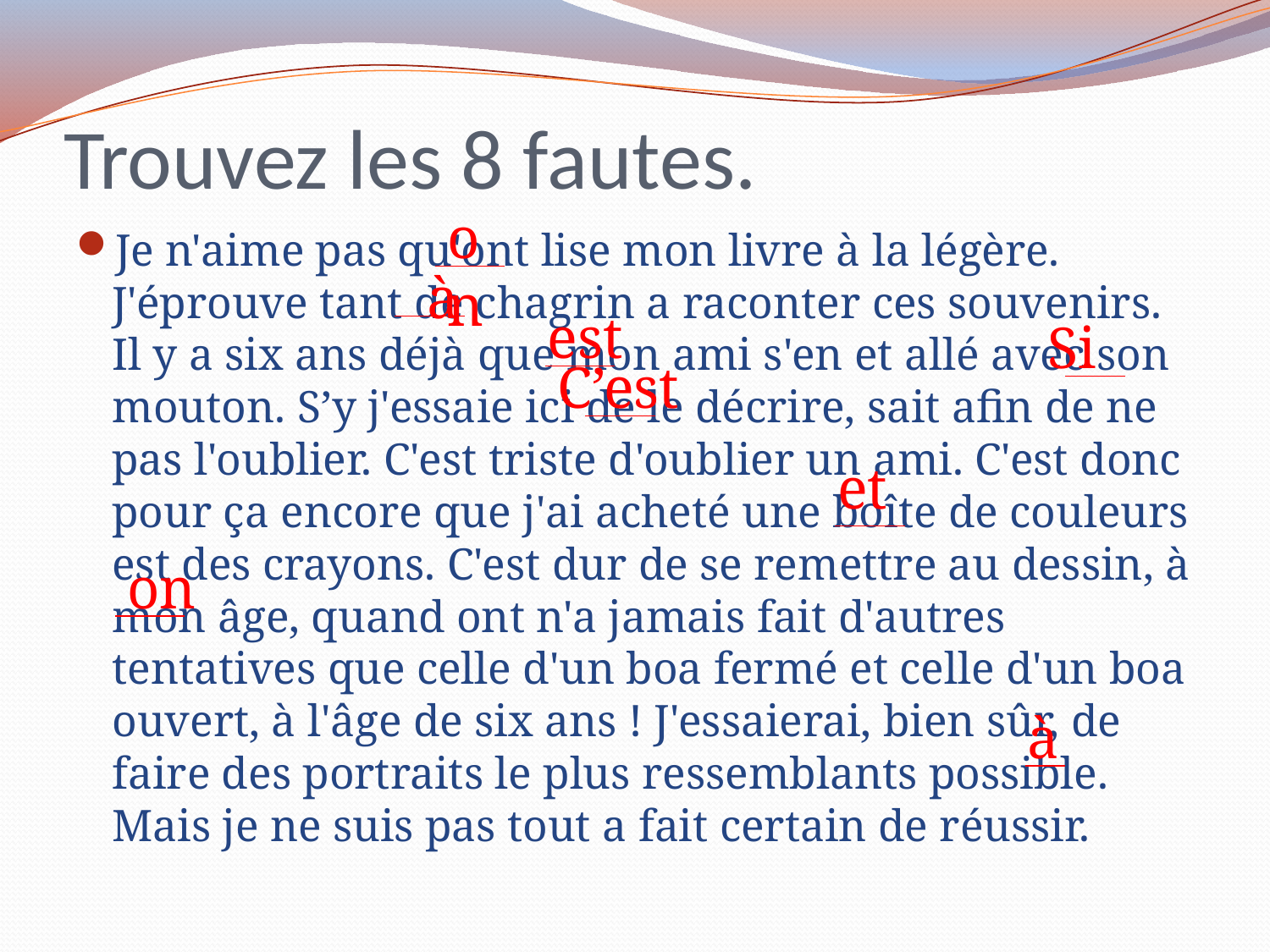

# Trouvez les 8 fautes.
on
Je n'aime pas qu'ont lise mon livre à la légère. J'éprouve tant de chagrin a raconter ces souvenirs. Il y a six ans déjà que mon ami s'en et allé avec son mouton. S’y j'essaie ici de le décrire, sait afin de ne pas l'oublier. C'est triste d'oublier un ami. C'est donc pour ça encore que j'ai acheté une boîte de couleurs est des crayons. C'est dur de se remettre au dessin, à mon âge, quand ont n'a jamais fait d'autres tentatives que celle d'un boa fermé et celle d'un boa ouvert, à l'âge de six ans ! J'essaierai, bien sûr, de faire des portraits le plus ressemblants possible. Mais je ne suis pas tout a fait certain de réussir.
à
est
Si
C’est
et
on
à